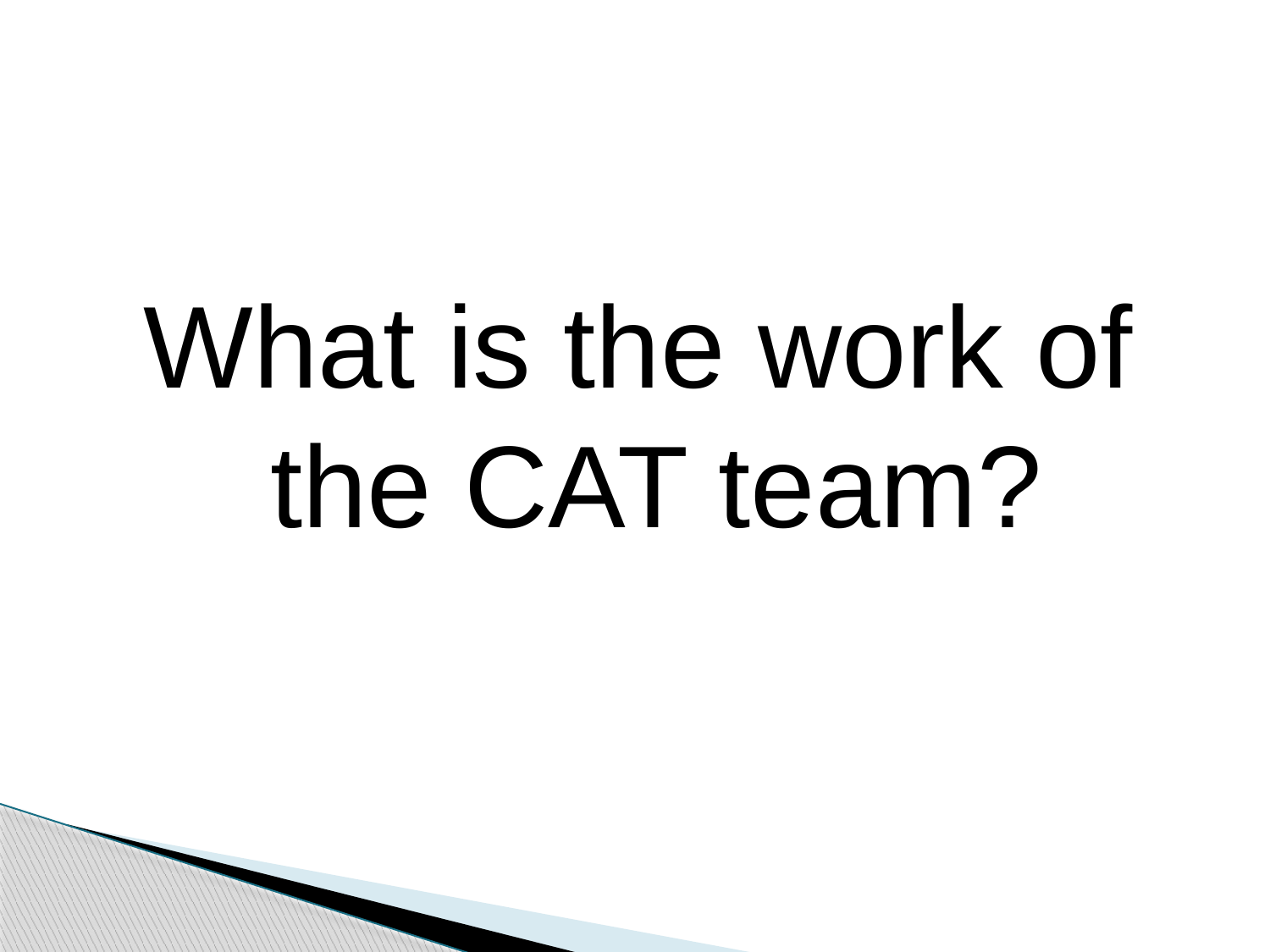

What is the work of the CAT team?